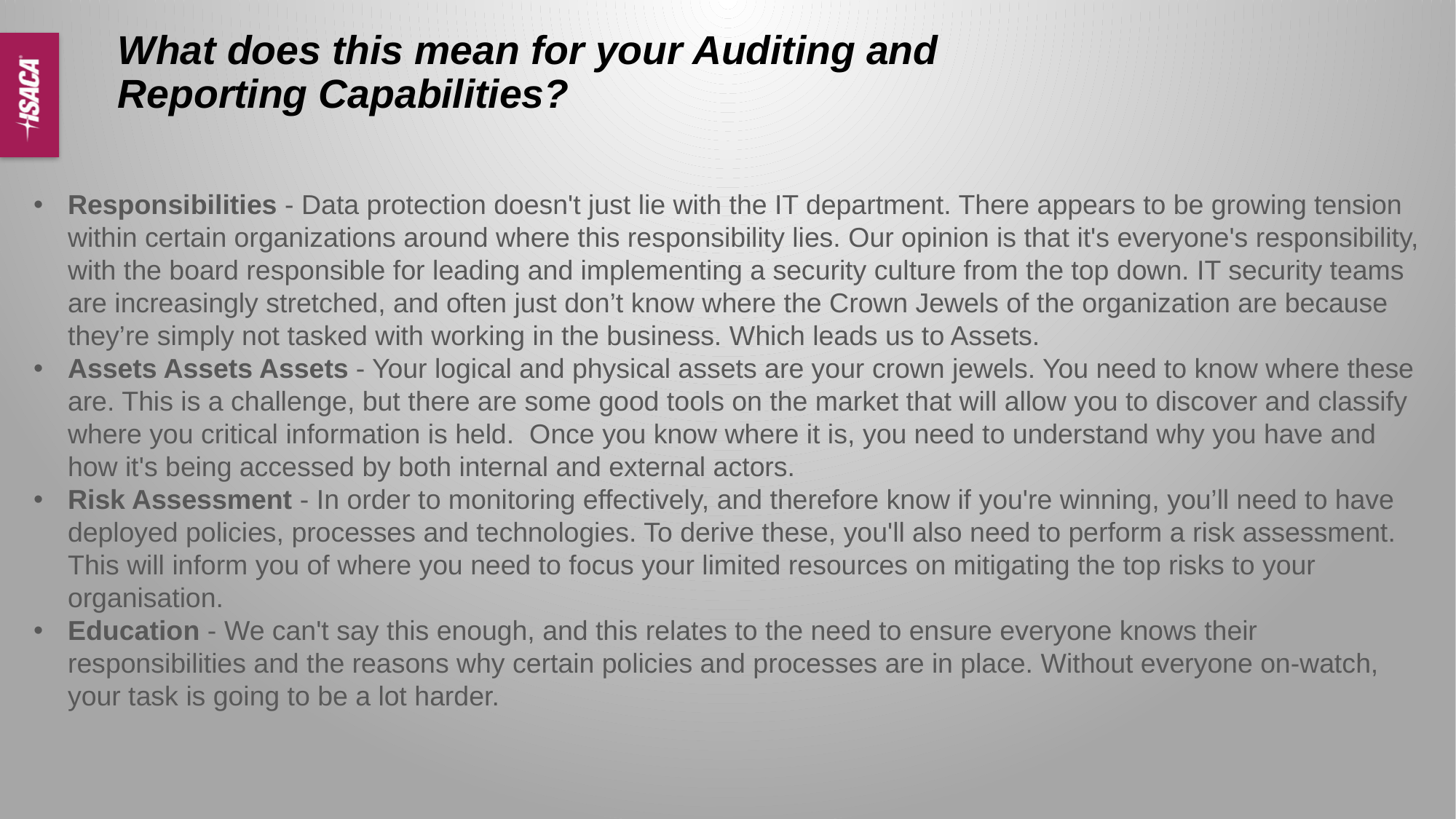

# What does this mean for your Auditing and Reporting Capabilities?
Responsibilities - Data protection doesn't just lie with the IT department. There appears to be growing tension within certain organizations around where this responsibility lies. Our opinion is that it's everyone's responsibility, with the board responsible for leading and implementing a security culture from the top down. IT security teams are increasingly stretched, and often just don’t know where the Crown Jewels of the organization are because they’re simply not tasked with working in the business. Which leads us to Assets.
Assets Assets Assets - Your logical and physical assets are your crown jewels. You need to know where these are. This is a challenge, but there are some good tools on the market that will allow you to discover and classify where you critical information is held.  Once you know where it is, you need to understand why you have and how it's being accessed by both internal and external actors.
Risk Assessment - In order to monitoring effectively, and therefore know if you're winning, you’ll need to have deployed policies, processes and technologies. To derive these, you'll also need to perform a risk assessment. This will inform you of where you need to focus your limited resources on mitigating the top risks to your organisation.
Education - We can't say this enough, and this relates to the need to ensure everyone knows their responsibilities and the reasons why certain policies and processes are in place. Without everyone on-watch, your task is going to be a lot harder.